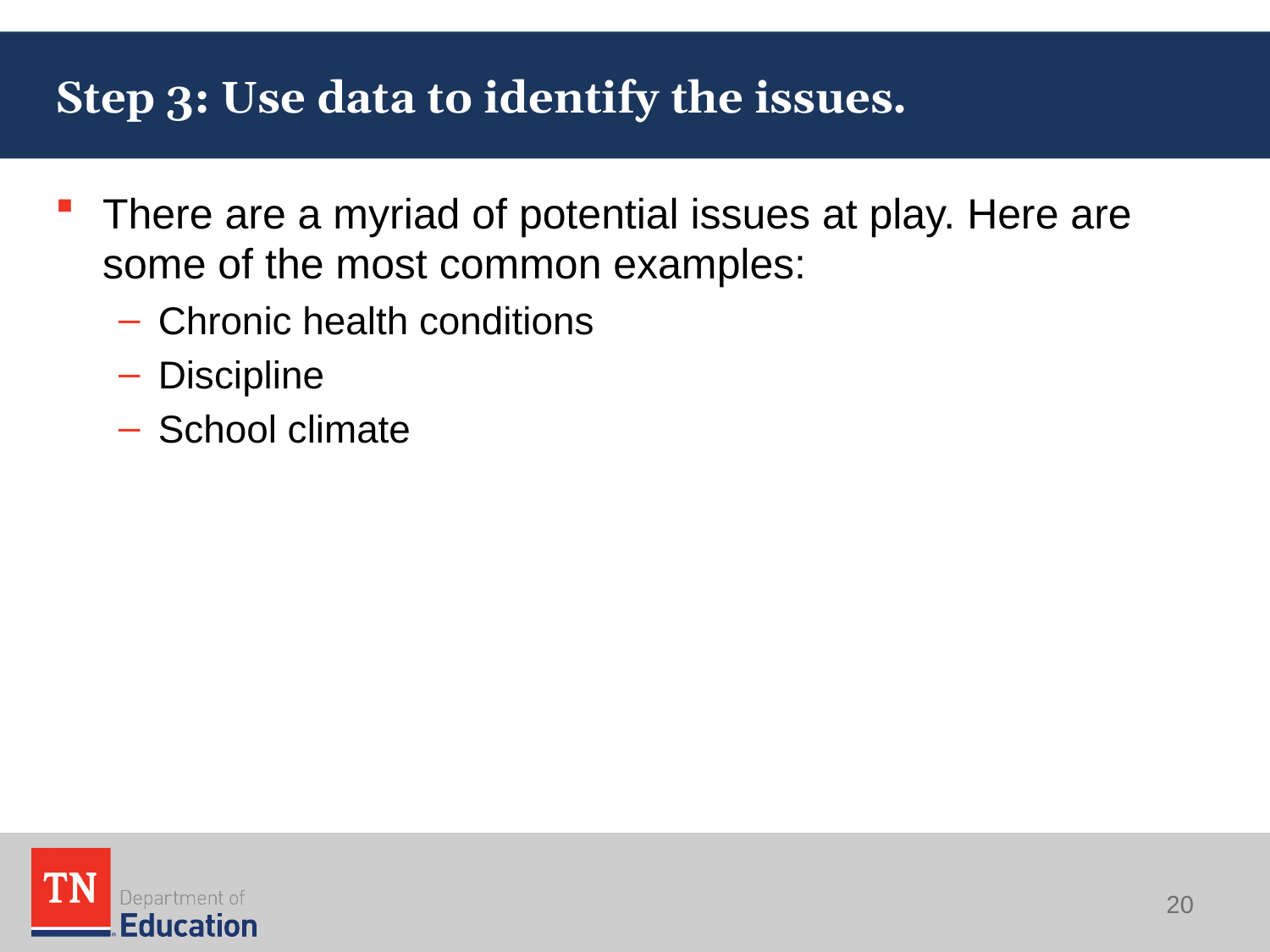

# Step 3: Use data to identify the issues.
There are a myriad of potential issues at play. Here are some of the most common examples:
Chronic health conditions
Discipline
School climate

20